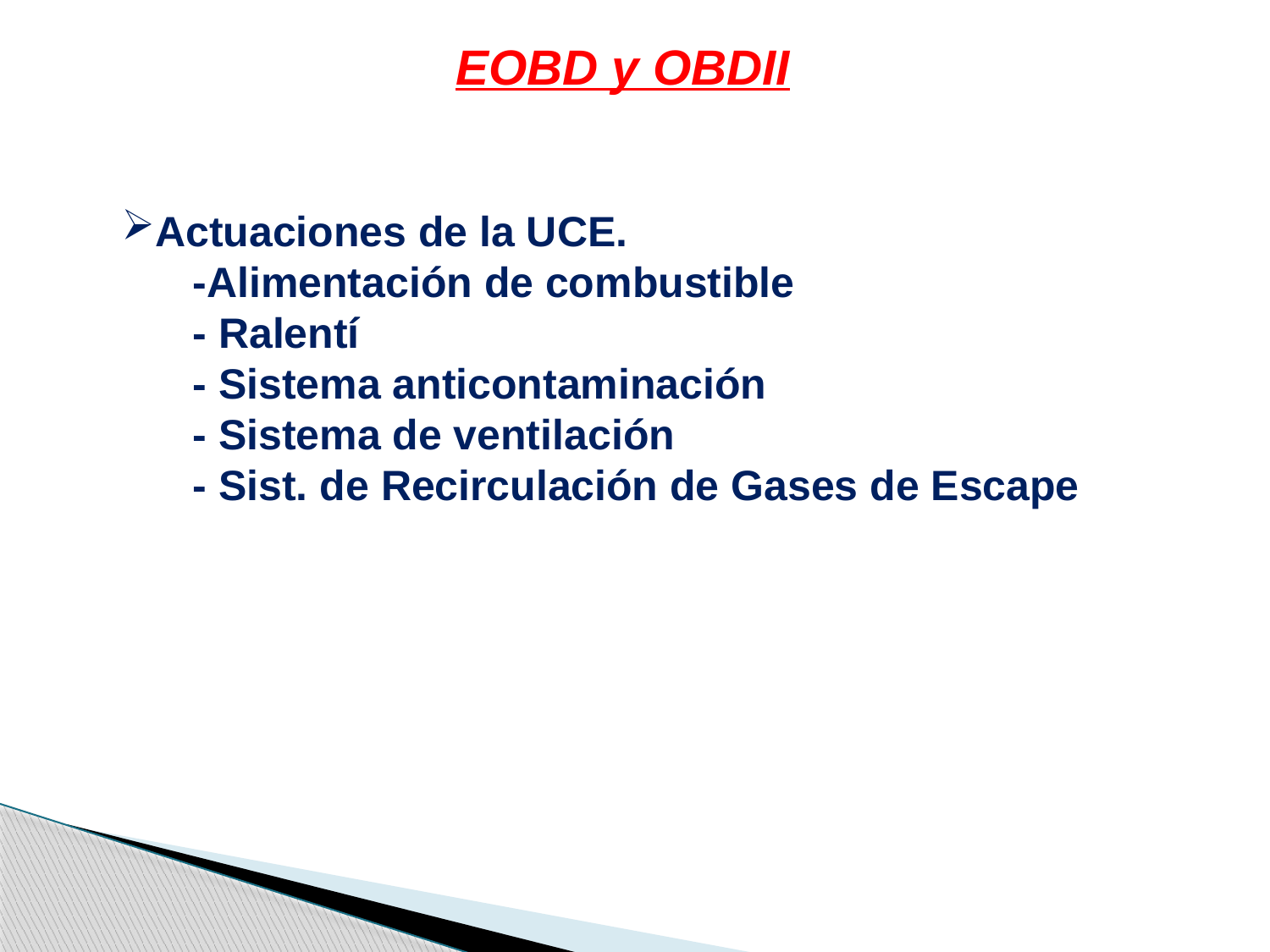

EOBD y OBDII
Actuaciones de la UCE.
      -Alimentación de combustible
      - Ralentí
      - Sistema anticontaminación
      - Sistema de ventilación
      - Sist. de Recirculación de Gases de Escape